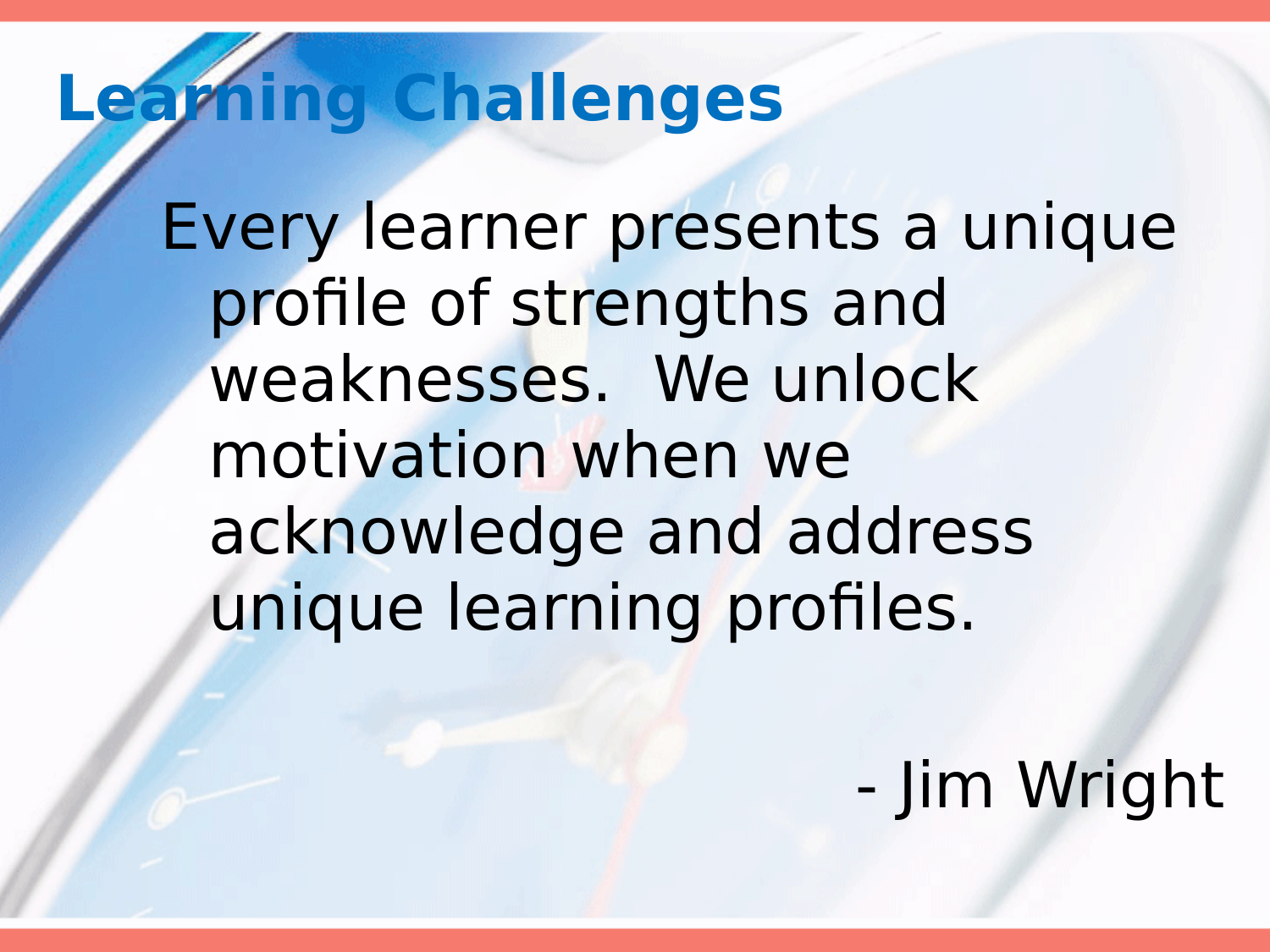

# Learning Challenges
Every learner presents a unique profile of strengths and weaknesses.  We unlock motivation when we acknowledge and address unique learning profiles.

- Jim Wright